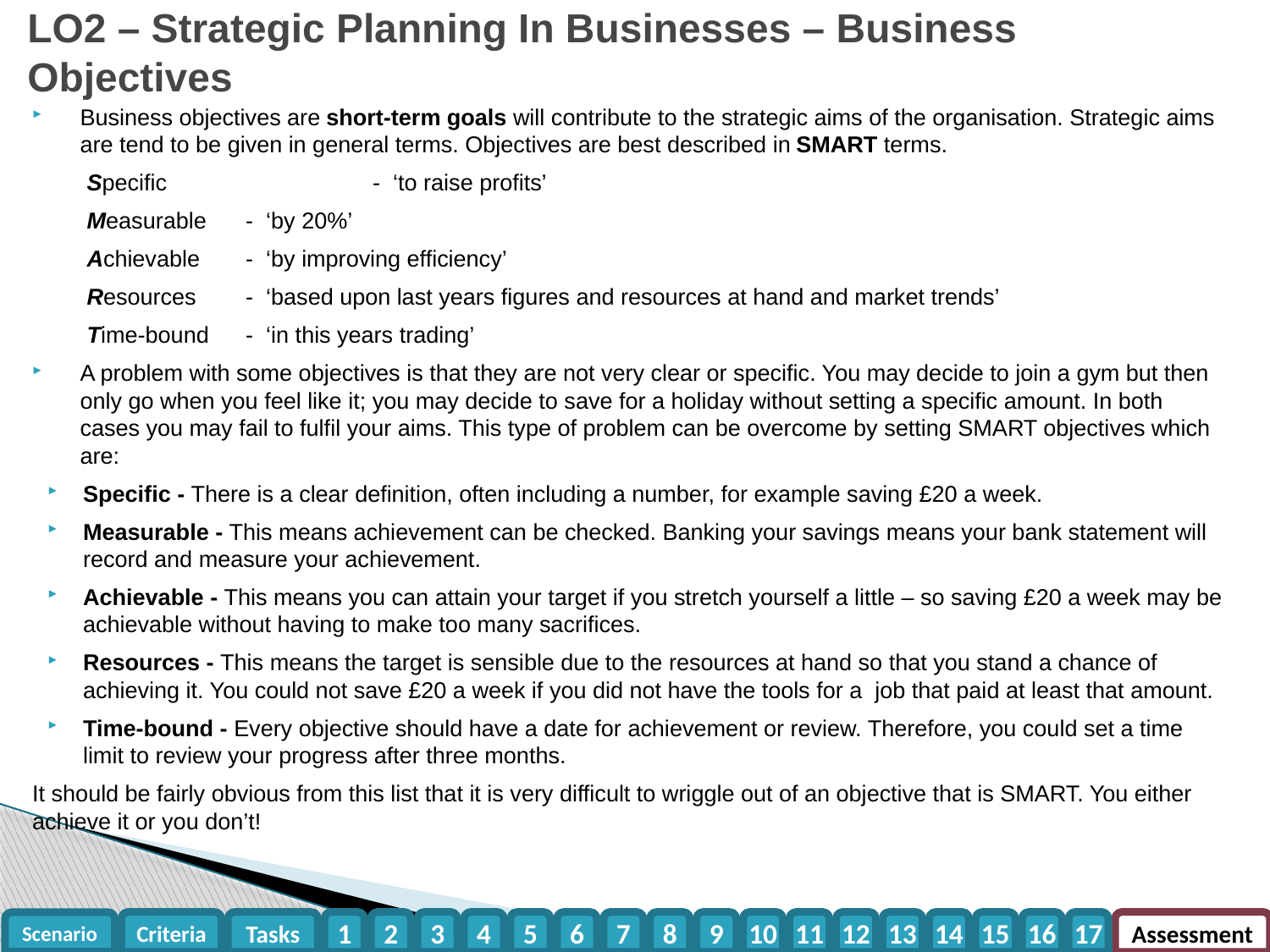

LO2 – Strategic Planning In Businesses – Business Objectives
Business objectives are short-term goals will contribute to the strategic aims of the organisation. Strategic aims are tend to be given in general terms. Objectives are best described in SMART terms.
Specific		-  ‘to raise profits’
Measurable	-  ‘by 20%’
Achievable	-  ‘by improving efficiency’
Resources	-  ‘based upon last years figures and resources at hand and market trends’
Time-bound	-  ‘in this years trading’
A problem with some objectives is that they are not very clear or specific. You may decide to join a gym but then only go when you feel like it; you may decide to save for a holiday without setting a specific amount. In both cases you may fail to fulfil your aims. This type of problem can be overcome by setting SMART objectives which are:
Specific - There is a clear definition, often including a number, for example saving £20 a week.
Measurable - This means achievement can be checked. Banking your savings means your bank statement will record and measure your achievement.
Achievable - This means you can attain your target if you stretch yourself a little – so saving £20 a week may be achievable without having to make too many sacrifices.
Resources - This means the target is sensible due to the resources at hand so that you stand a chance of achieving it. You could not save £20 a week if you did not have the tools for a  job that paid at least that amount.
Time-bound - Every objective should have a date for achievement or review. Therefore, you could set a time limit to review your progress after three months.
It should be fairly obvious from this list that it is very difficult to wriggle out of an objective that is SMART. You either achieve it or you don’t!